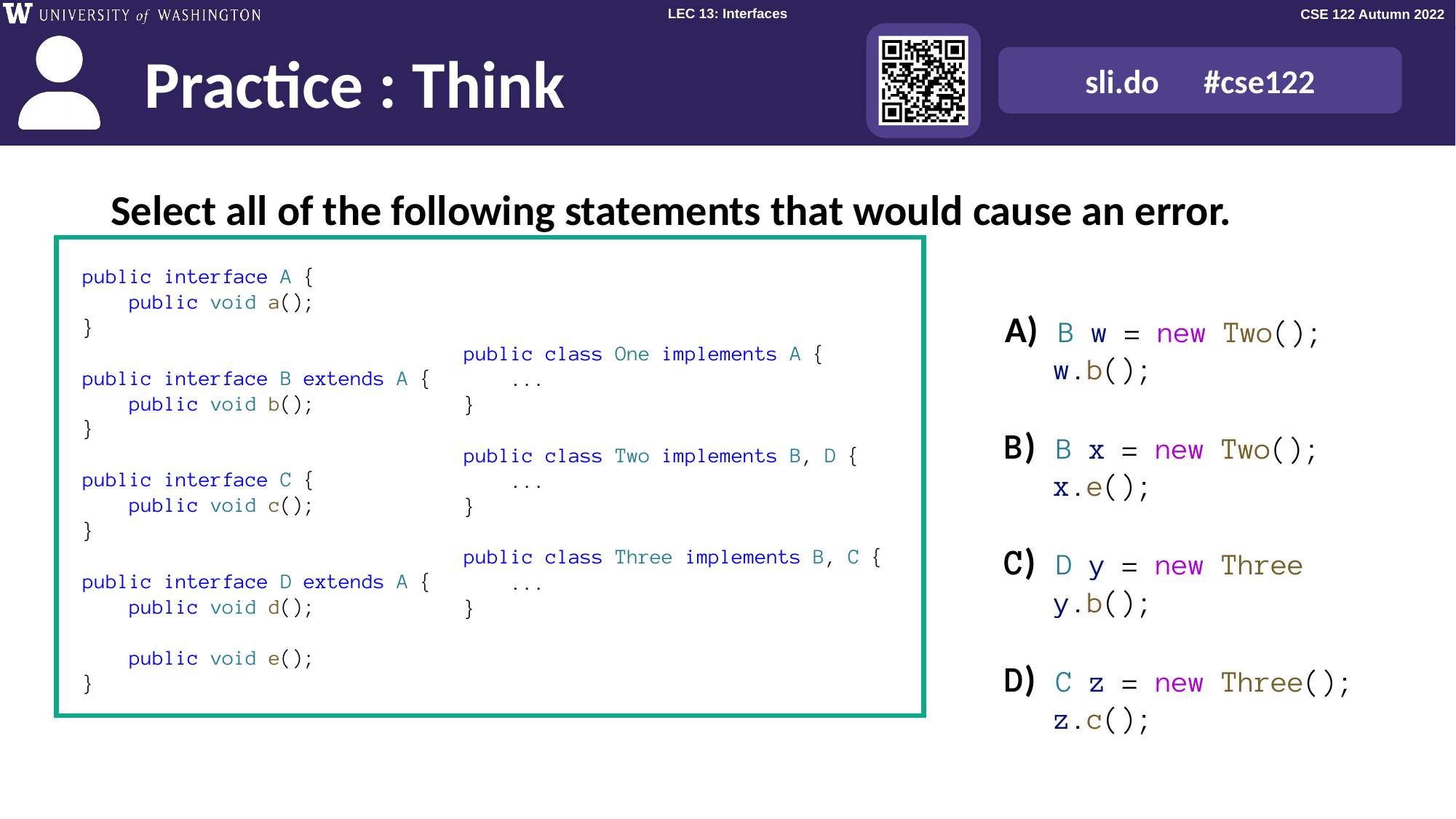

# Select all of the following statements that would cause an error.

public interface A {
    public void a();
}
public interface B extends A {
    public void b();
}
public interface C {
    public void c();
}
public interface D extends A {
    public void d();
    public void e();
}
A)   B w = new Two();
   w.b();
B)   B x = new Two();
   x.e();
C)   D y = new Three
   y.b();
D)   C z = new Three();
   z.c();
public class One implements A {
    ...
}
public class Two implements B, D {
    ...
}
public class Three implements B, C {
    ...
}